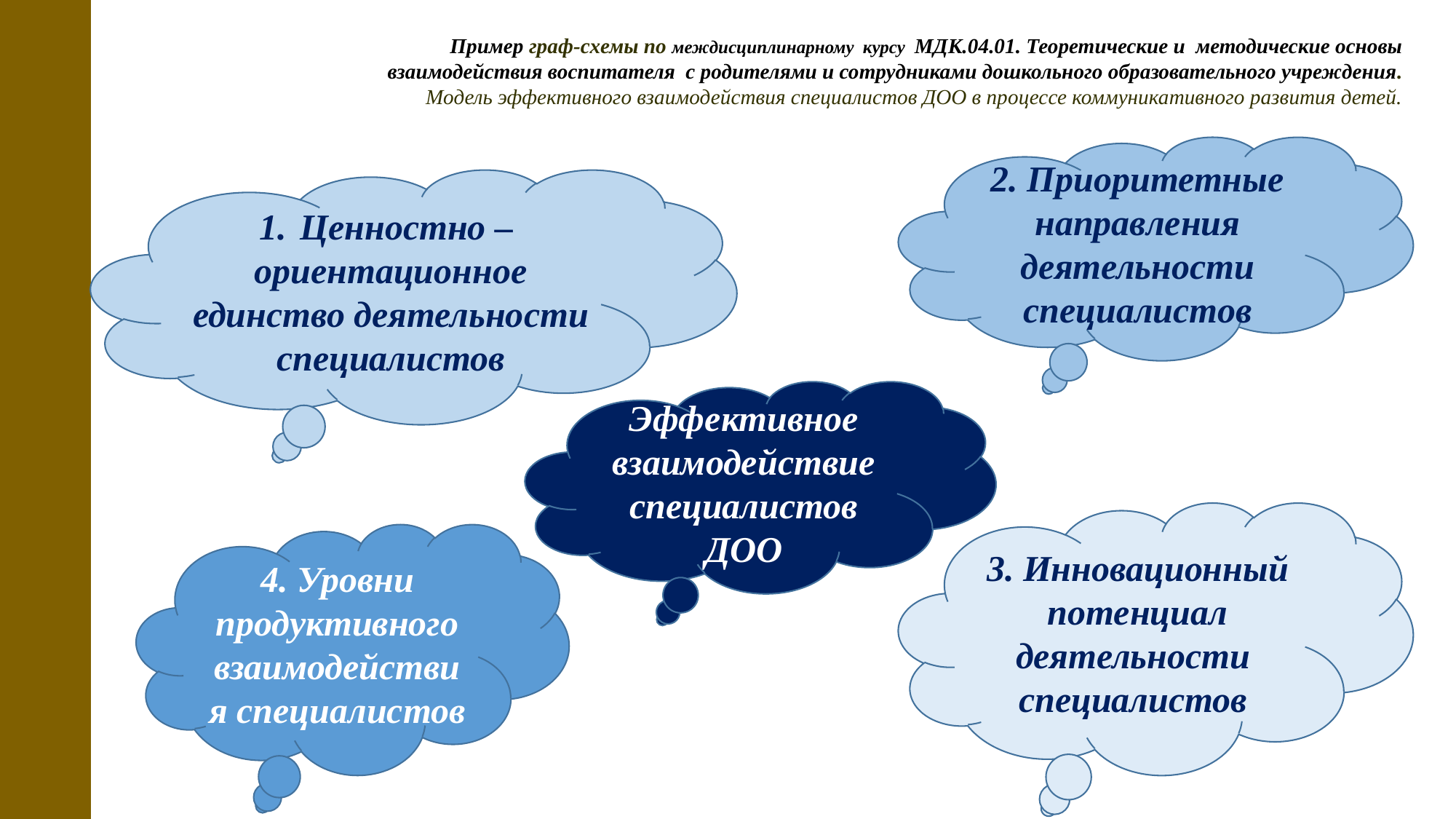

Пример граф-схемы по междисциплинарному  курсу  МДК.04.01. Теоретические и  методические основы взаимодействия воспитателя  с родителями и сотрудниками дошкольного образовательного учреждения. Модель эффективного взаимодействия специалистов ДОО в процессе коммуникативного развития детей.
2. Приоритетные направления деятельности специалистов
Ценностно –
ориентационное единство деятельности специалистов
Эффективное
взаимодействие
специалистов ДОО
3. Инновационный потенциал деятельности
специалистов
4. Уровни продуктивного взаимодействия специалистов